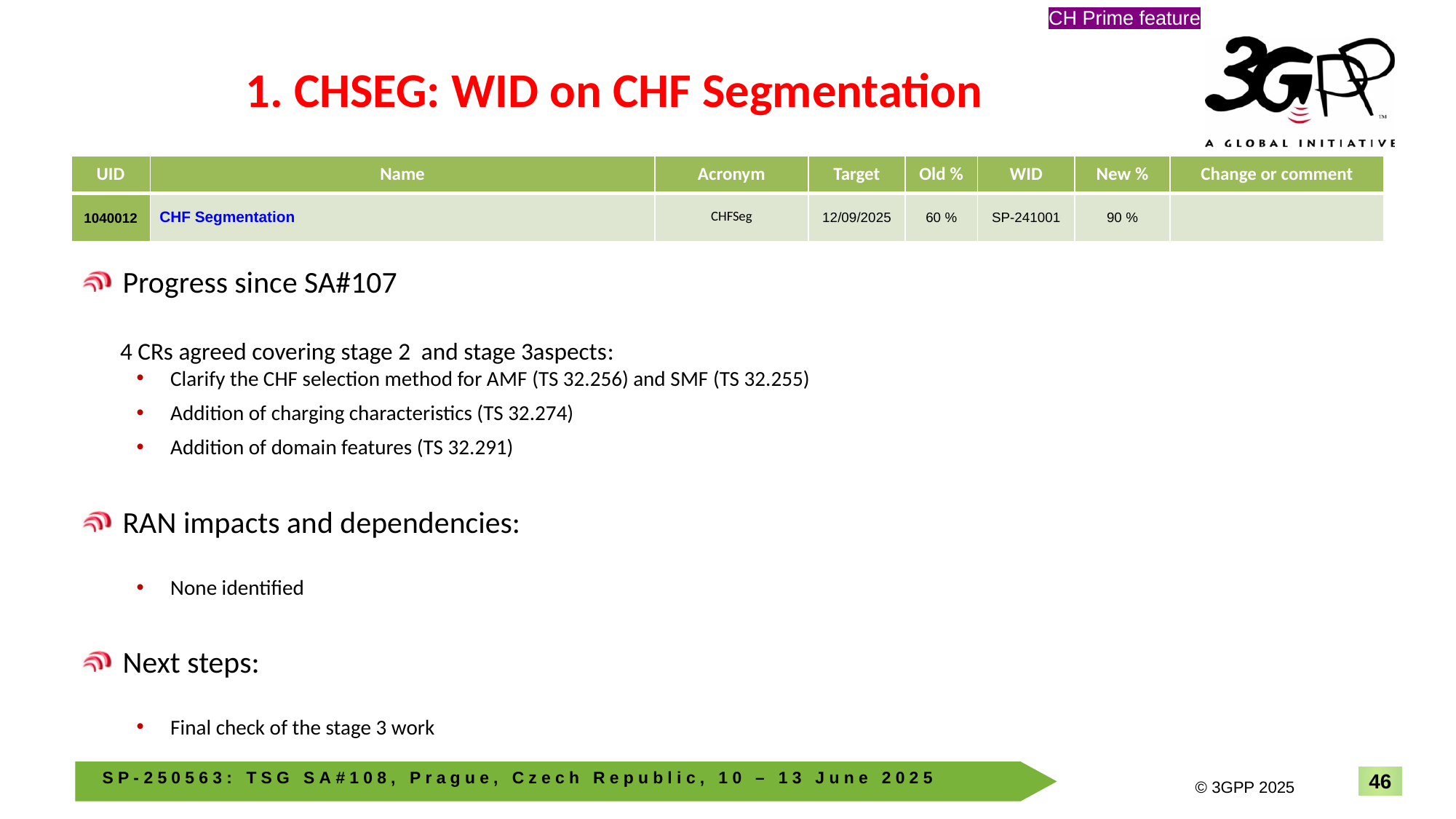

CH Prime feature
# 1. CHSEG: WID on CHF Segmentation
| UID | Name | Acronym | Target | Old % | WID | New % | Change or comment |
| --- | --- | --- | --- | --- | --- | --- | --- |
| 1040012 | CHF Segmentation | CHFSeg | 12/09/2025 | 60 % | SP-241001 | 90 % |  |
Progress since SA#107

       4 CRs agreed covering stage 2  and stage 3aspects:
Clarify the CHF selection method for AMF (TS 32.256) and SMF (TS 32.255)
Addition of charging characteristics (TS 32.274)
Addition of domain features (TS 32.291)

RAN impacts and dependencies:

None identified

Next steps:

Final check of the stage 3 work